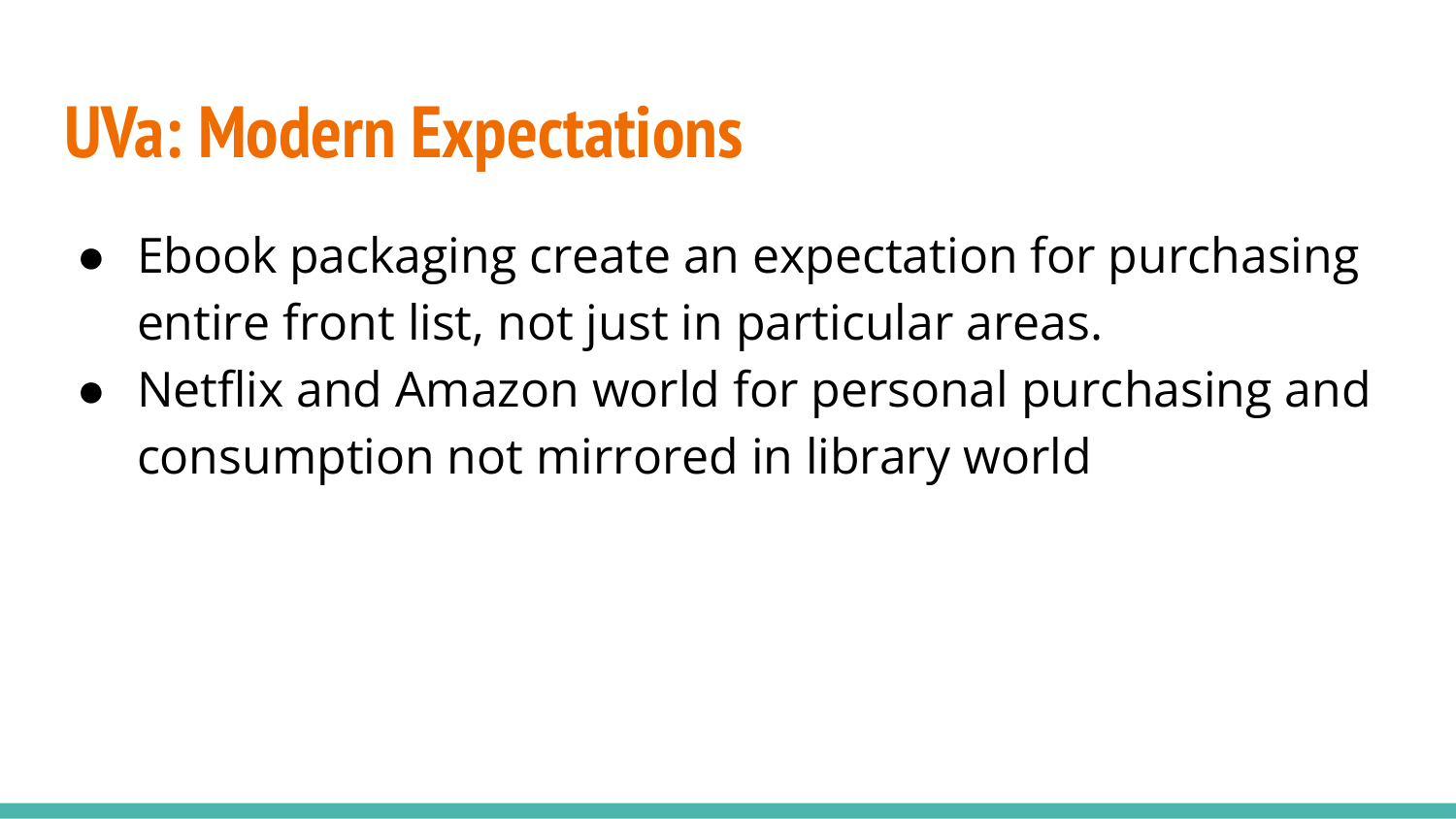

# UVa: Modern Expectations
Ebook packaging create an expectation for purchasing entire front list, not just in particular areas.
Netflix and Amazon world for personal purchasing and consumption not mirrored in library world